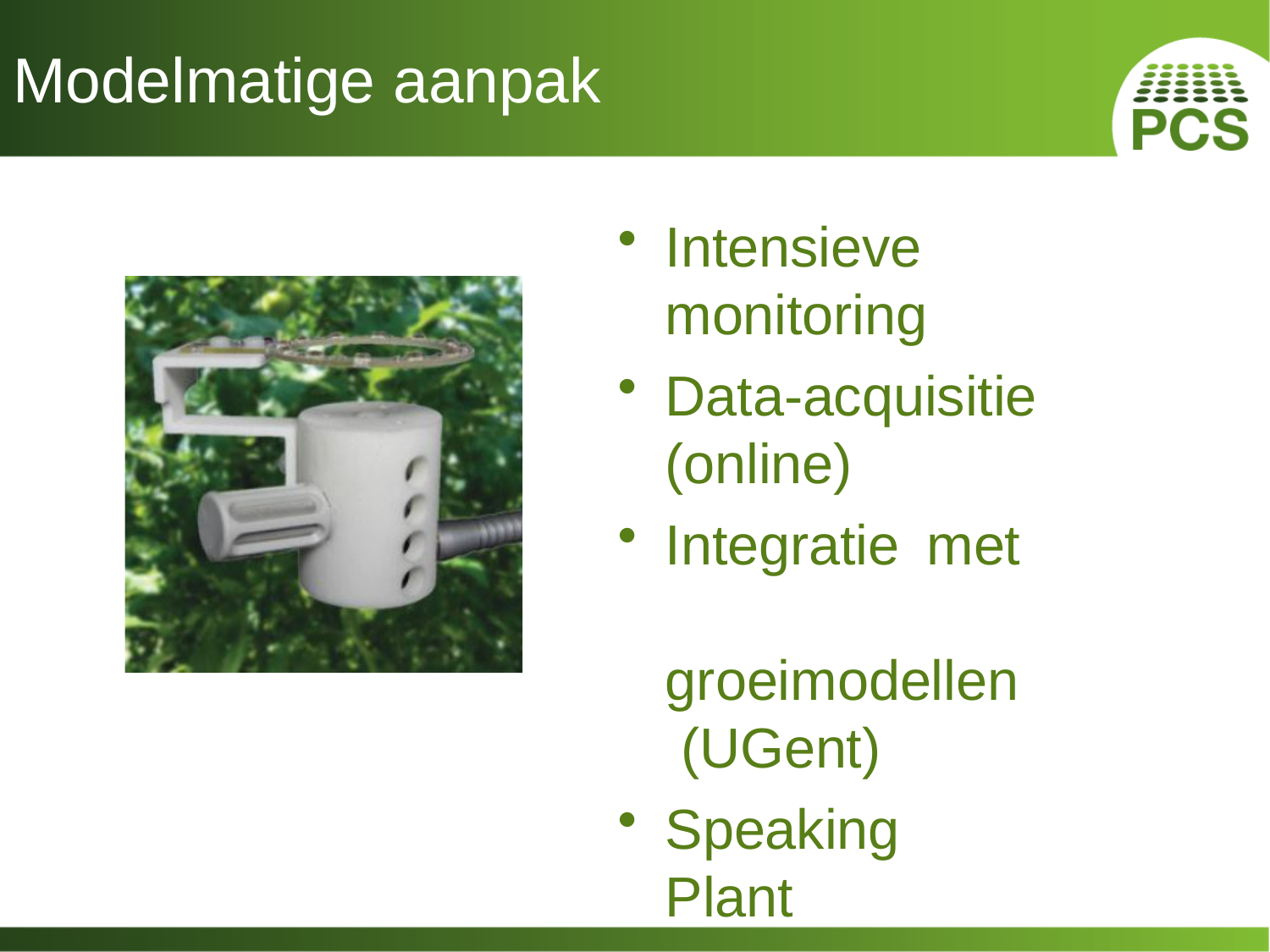

# Modelmatige aanpak
Intensieve
monitoring
Data-acquisitie
(online)
Integratie met  groeimodellen  (UGent)
Speaking Plant
Testfase via Energie Bewust Boeren-project